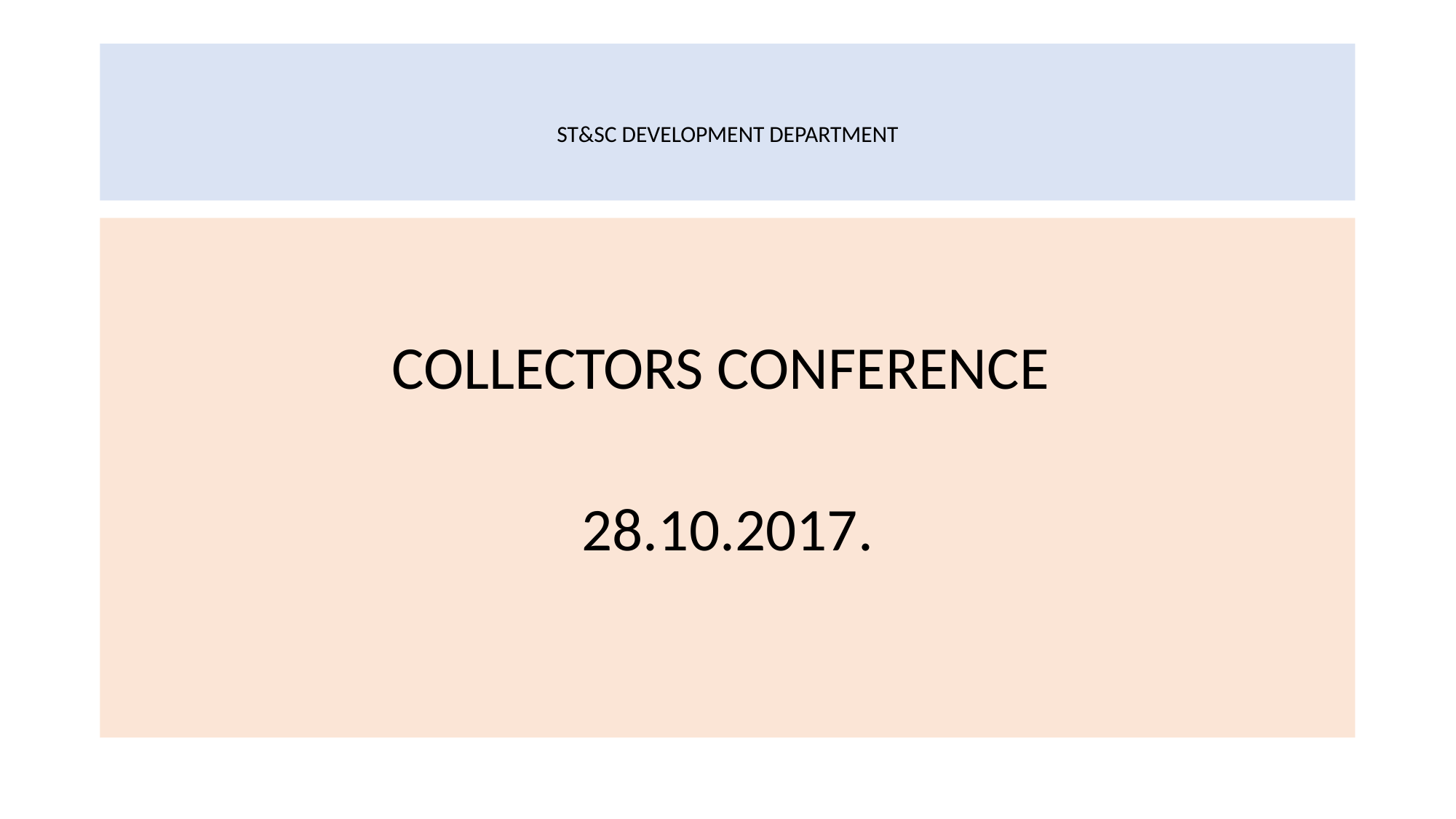

# ST&SC DEVELOPMENT DEPARTMENT

COLLECTORS CONFERENCE

28.10.2017.